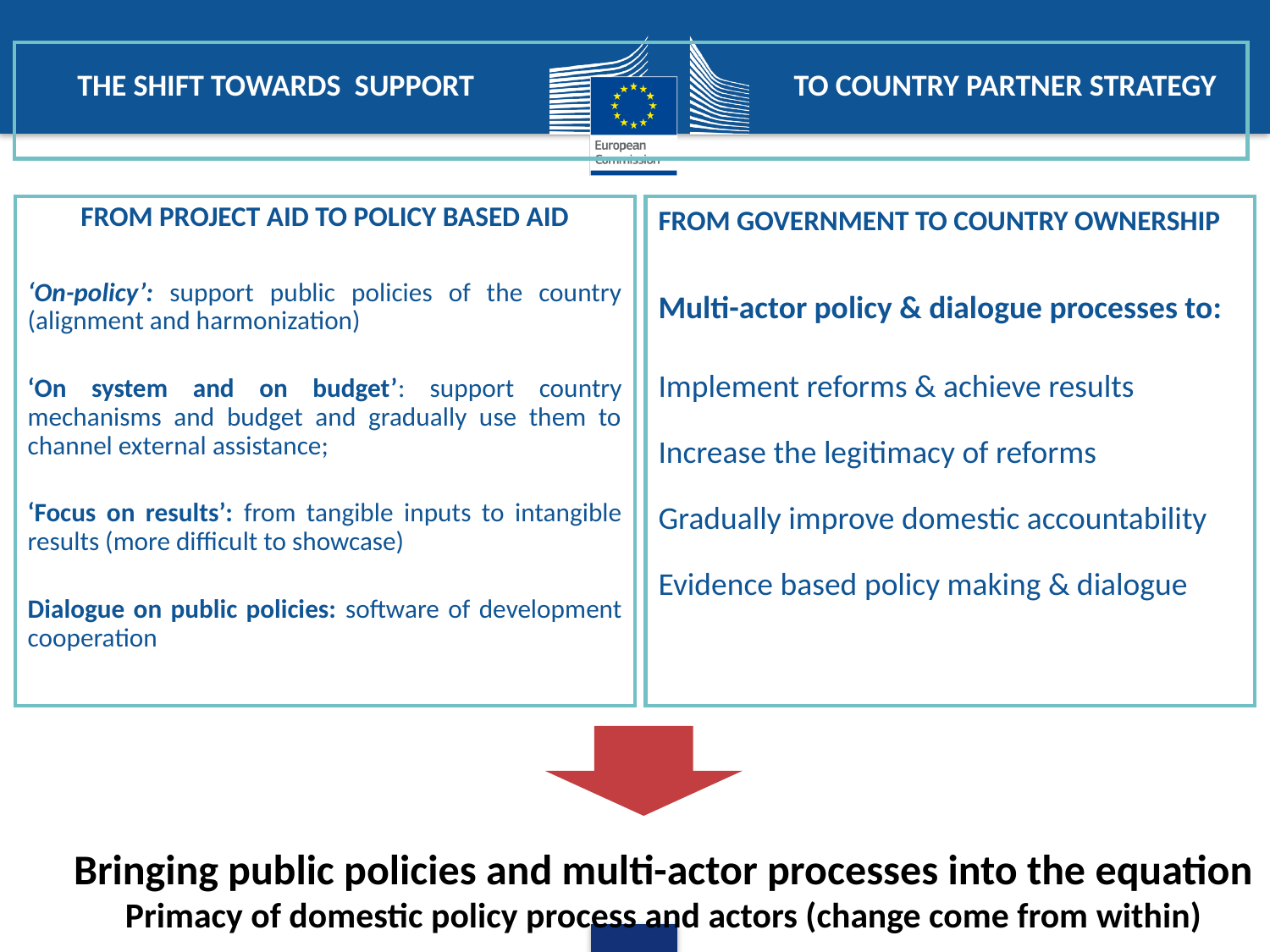

# THE SHIFT TOWARDS  SUPPORT                                              TO COUNTRY PARTNER STRATEGY
FROM PROJECT AID TO POLICY BASED AID

‘On-policy’: support public policies of the country (alignment and harmonization)

‘On system and on budget’: support country mechanisms and budget and gradually use them to channel external assistance;

‘Focus on results’: from tangible inputs to intangible results (more difficult to showcase)

Dialogue on public policies: software of development cooperation
FROM GOVERNMENT TO COUNTRY OWNERSHIP

Multi-actor policy & dialogue processes to:

Implement reforms & achieve results

Increase the legitimacy of reforms

Gradually improve domestic accountability

Evidence based policy making & dialogue

Bringing public policies and multi-actor processes into the equation
Primacy of domestic policy process and actors (change come from within)